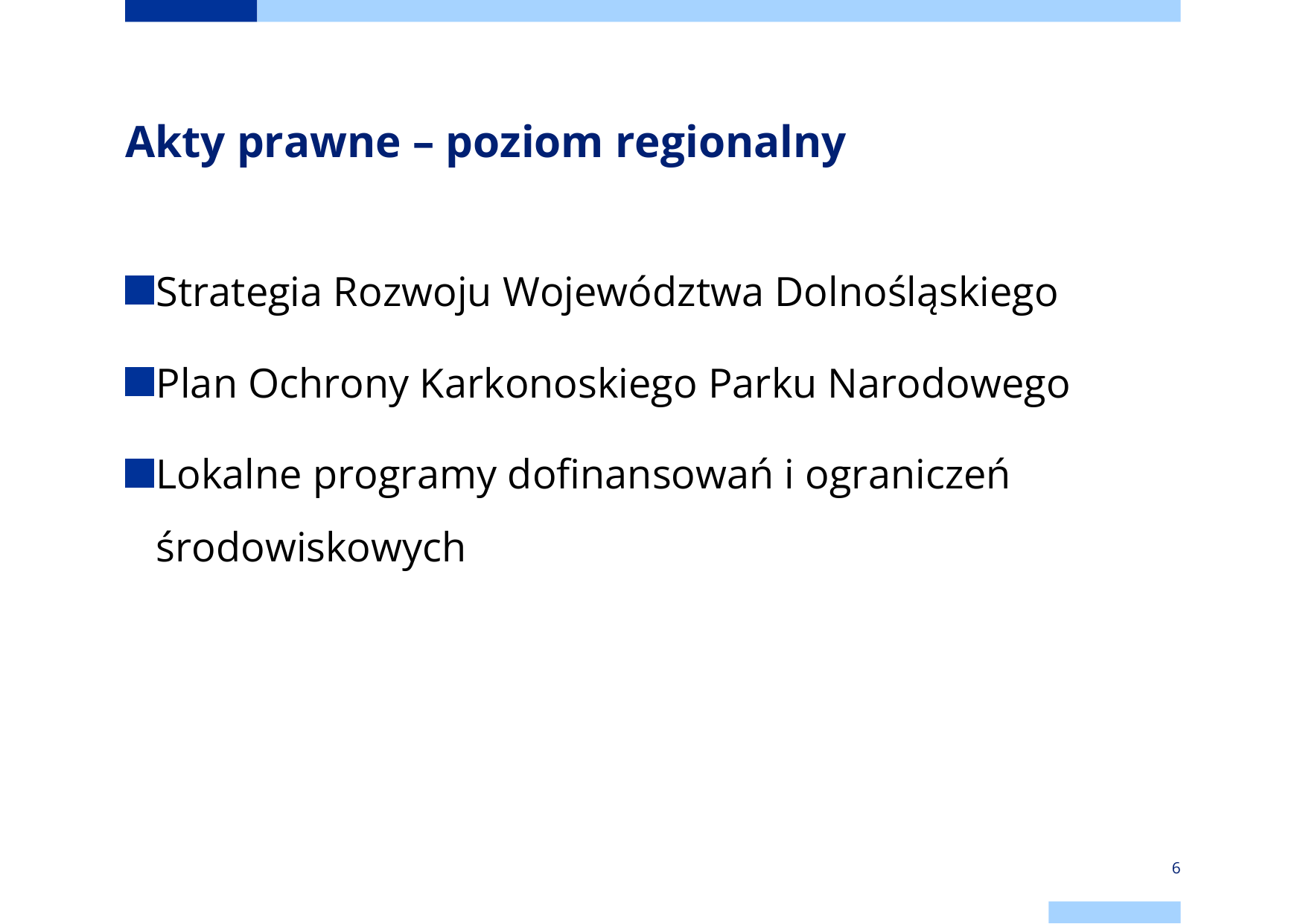

# Akty prawne – poziom regionalny
Strategia Rozwoju Województwa Dolnośląskiego
Plan Ochrony Karkonoskiego Parku Narodowego
Lokalne programy dofinansowań i ograniczeń środowiskowych
6